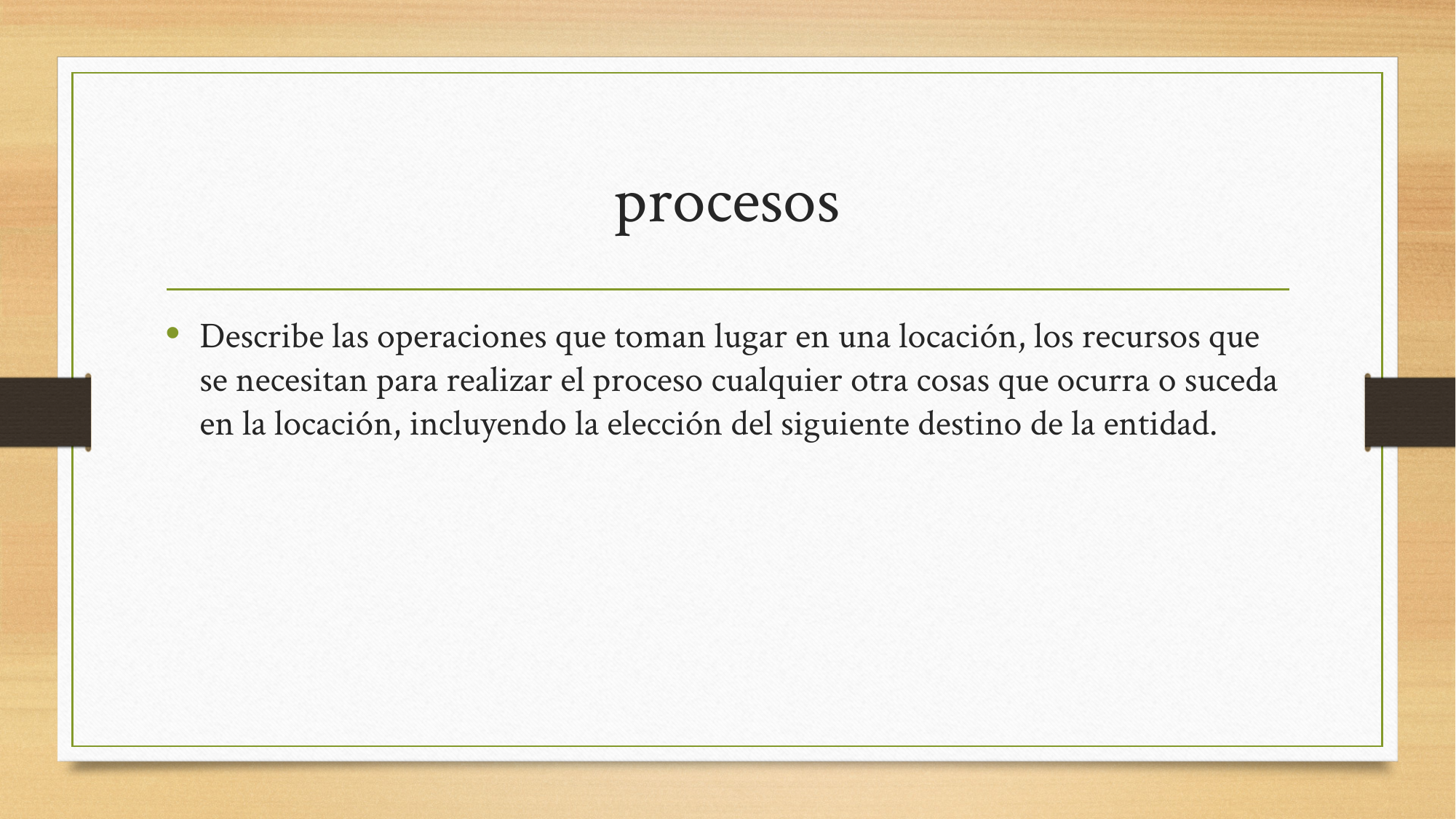

# procesos
Describe las operaciones que toman lugar en una locación, los recursos que se necesitan para realizar el proceso cualquier otra cosas que ocurra o suceda en la locación, incluyendo la elección del siguiente destino de la entidad.